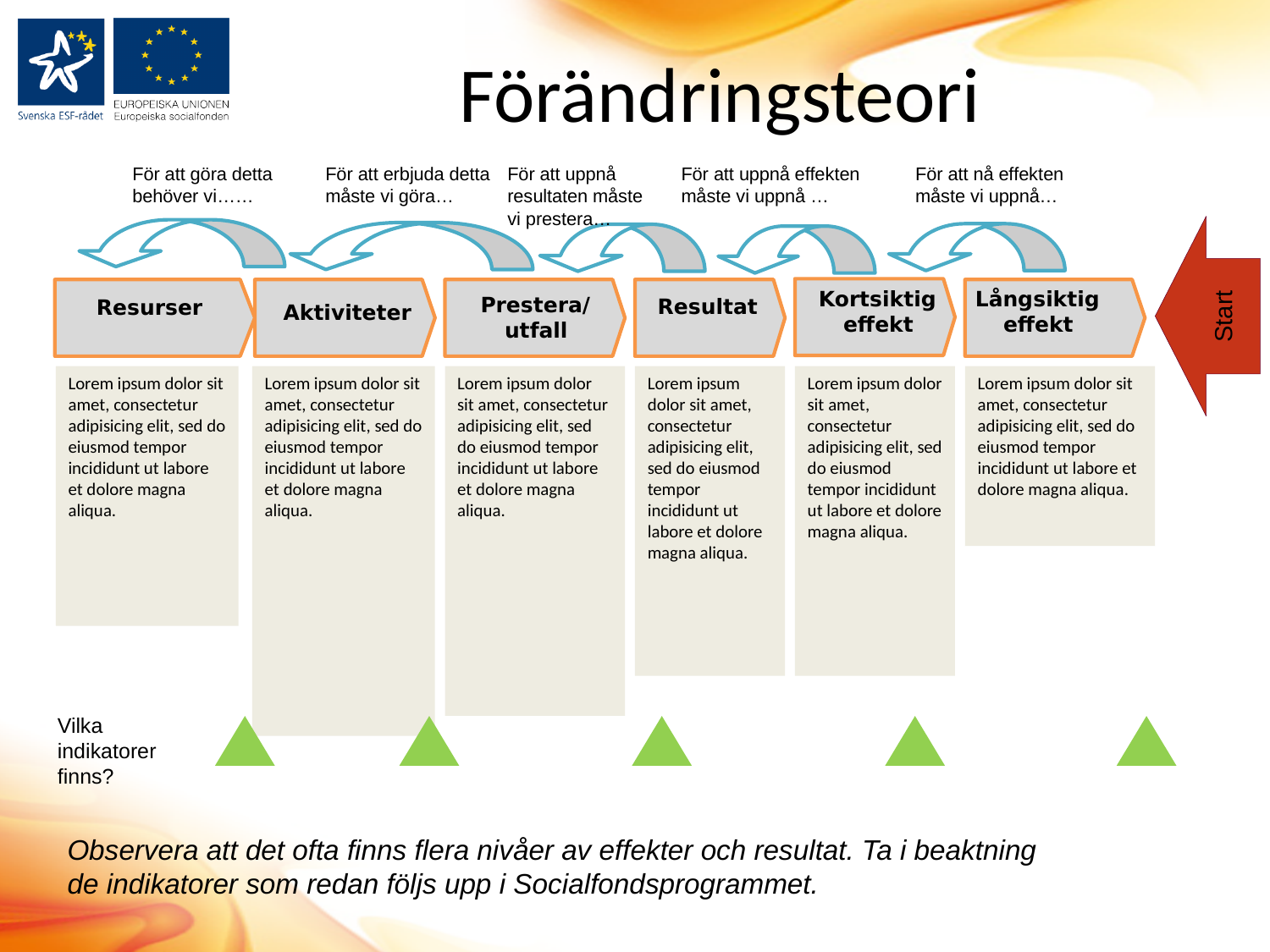

# Förändringsteori
För att göra detta behöver vi……
För att erbjuda detta måste vi göra…
För att uppnå resultaten måste vi prestera…
För att uppnå effekten måste vi uppnå …
För att nå effekten måste vi uppnå…
Start

Långsiktig effekt
Kortsiktig effekt
Prestera/ utfall
Resultat
Resurser
Aktiviteter
Lorem ipsum dolor sit amet, consectetur adipisicing elit, sed do eiusmod tempor incididunt ut labore et dolore magna aliqua.
Lorem ipsum dolor sit amet, consectetur adipisicing elit, sed do eiusmod tempor incididunt ut labore et dolore magna aliqua.
Lorem ipsum dolor sit amet, consectetur adipisicing elit, sed do eiusmod tempor incididunt ut labore et dolore magna aliqua.
Lorem ipsum dolor sit amet, consectetur adipisicing elit, sed do eiusmod tempor incididunt ut labore et dolore magna aliqua.

Lorem ipsum dolor sit amet, consectetur adipisicing elit, sed do eiusmod tempor incididunt ut labore et dolore magna aliqua.
Lorem ipsum dolor sit amet, consectetur adipisicing elit, sed do eiusmod tempor incididunt ut labore et dolore magna aliqua.
Vilka indikatorer finns?

Observera att det ofta finns flera nivåer av effekter och resultat. Ta i beaktning de indikatorer som redan följs upp i Socialfondsprogrammet.